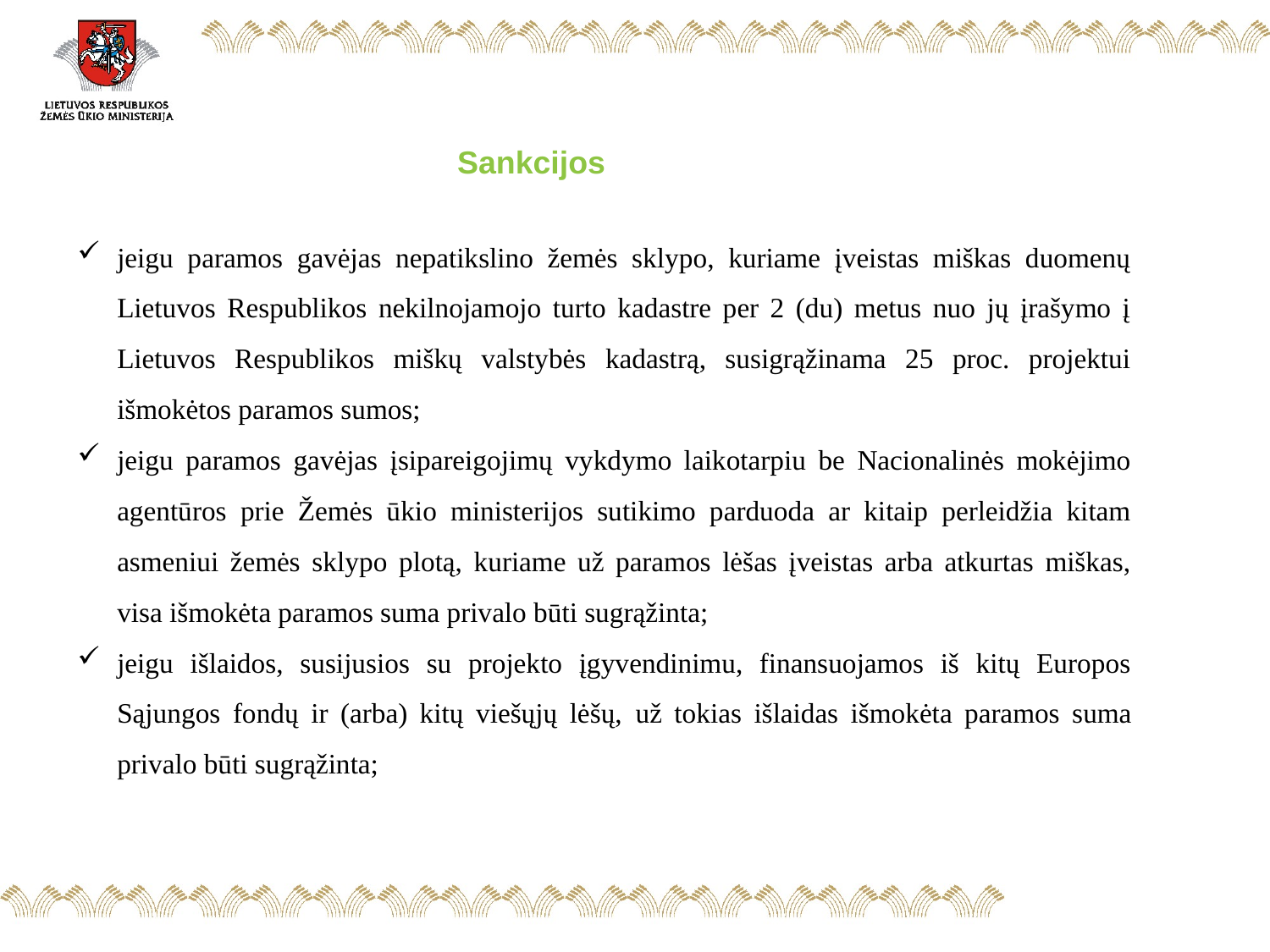

Sankcijos
jeigu paramos gavėjas nepatikslino žemės sklypo, kuriame įveistas miškas duomenų Lietuvos Respublikos nekilnojamojo turto kadastre per 2 (du) metus nuo jų įrašymo į Lietuvos Respublikos miškų valstybės kadastrą, susigrąžinama 25 proc. projektui išmokėtos paramos sumos;
jeigu paramos gavėjas įsipareigojimų vykdymo laikotarpiu be Nacionalinės mokėjimo agentūros prie Žemės ūkio ministerijos sutikimo parduoda ar kitaip perleidžia kitam asmeniui žemės sklypo plotą, kuriame už paramos lėšas įveistas arba atkurtas miškas, visa išmokėta paramos suma privalo būti sugrąžinta;
jeigu išlaidos, susijusios su projekto įgyvendinimu, finansuojamos iš kitų Europos Sąjungos fondų ir (arba) kitų viešųjų lėšų, už tokias išlaidas išmokėta paramos suma privalo būti sugrąžinta;